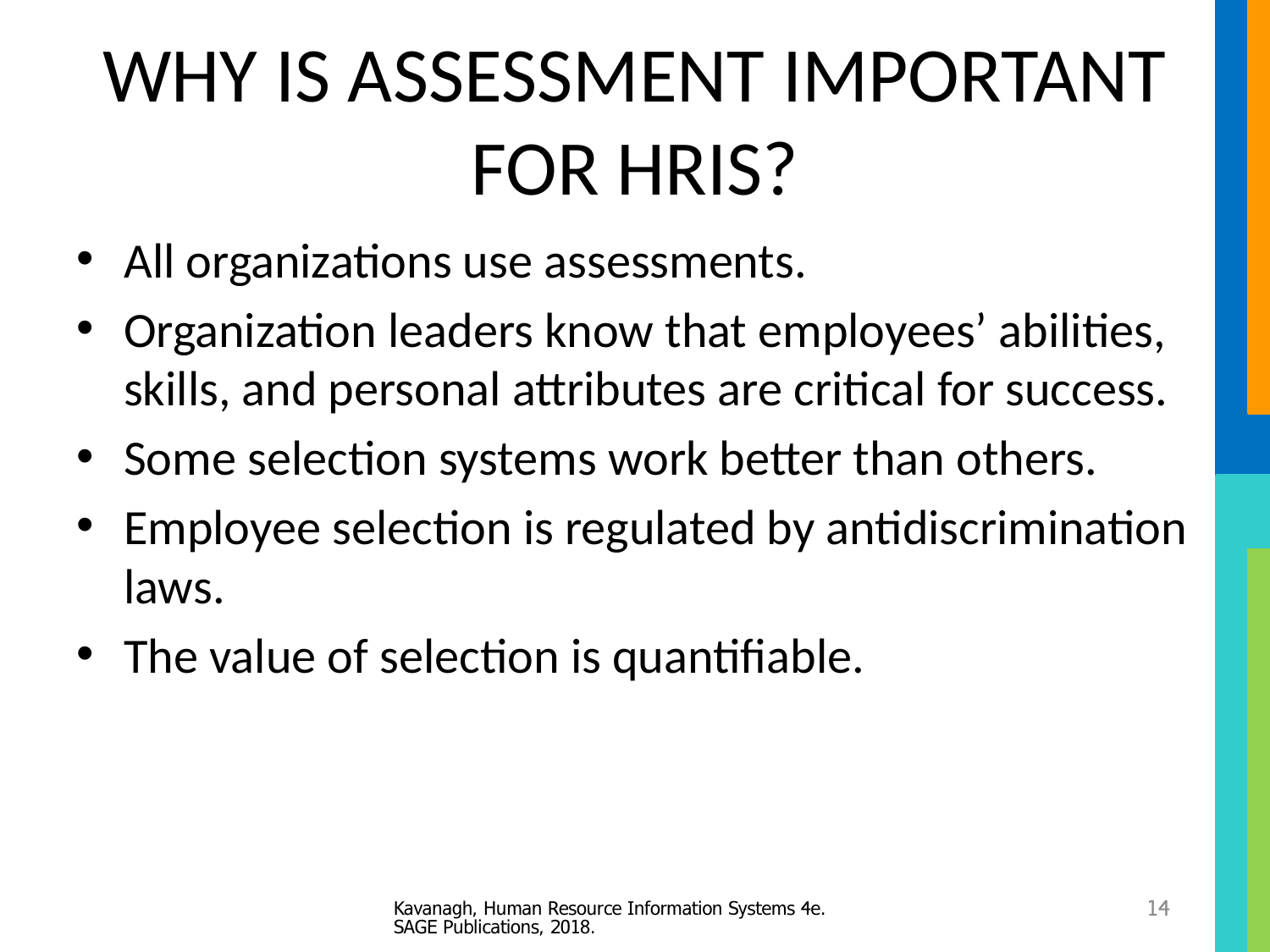

# WHY IS ASSESSMENT IMPORTANT FOR HRIS?
All organizations use assessments.
Organization leaders know that employees’ abilities, skills, and personal attributes are critical for success.
Some selection systems work better than others.
Employee selection is regulated by antidiscrimination laws.
The value of selection is quantifiable.

Kavanagh, Human Resource Information Systems 4e. SAGE Publications, 2018.
14